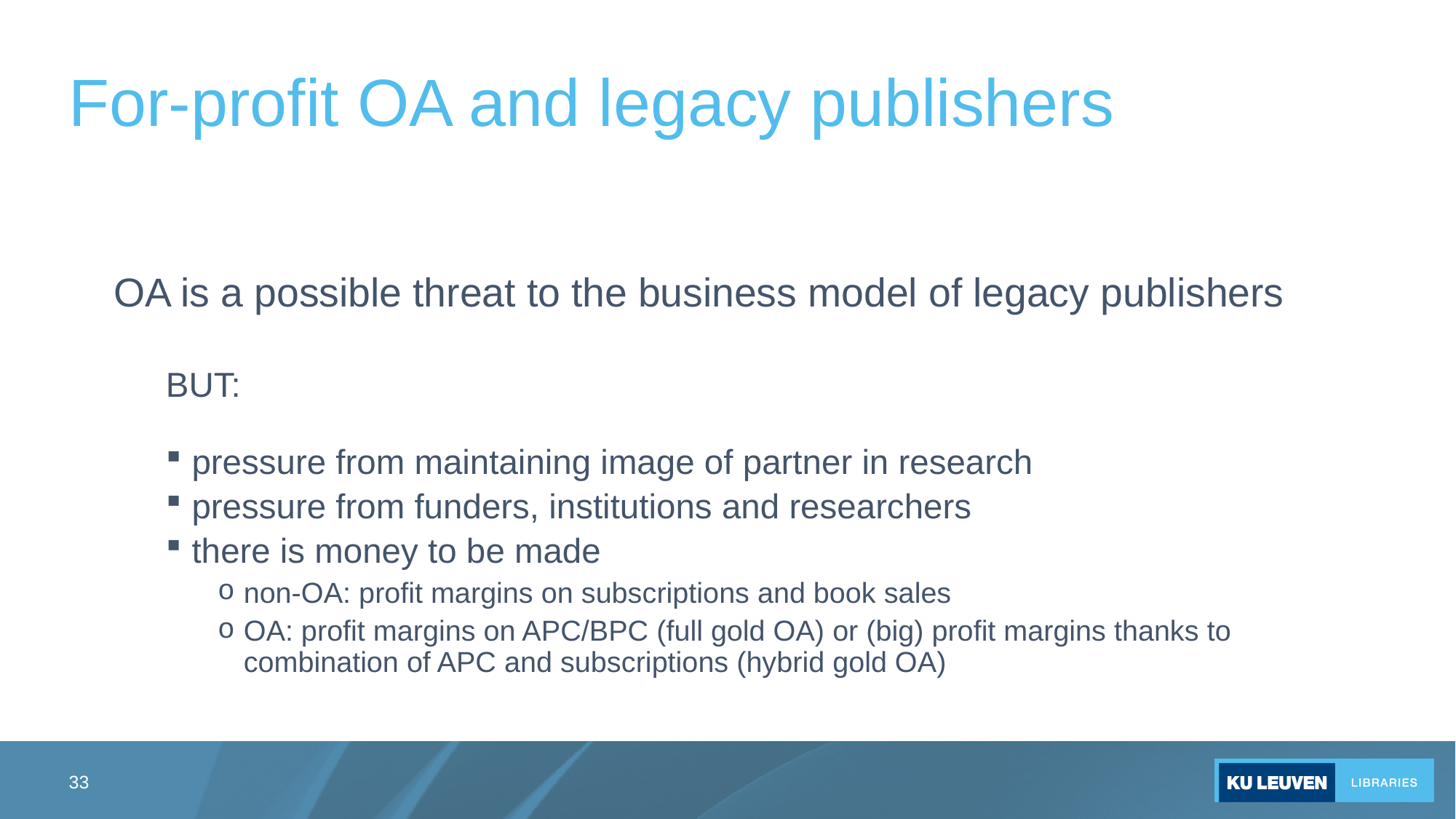

# For-profit OA and legacy publishers

OA is a possible threat to the business model of legacy publishers

BUT:

pressure from maintaining image of partner in research
pressure from funders, institutions and researchers
there is money to be made
non-OA: profit margins on subscriptions and book sales
OA: profit margins on APC/BPC (full gold OA) or (big) profit margins thanks to combination of APC and subscriptions (hybrid gold OA)

33